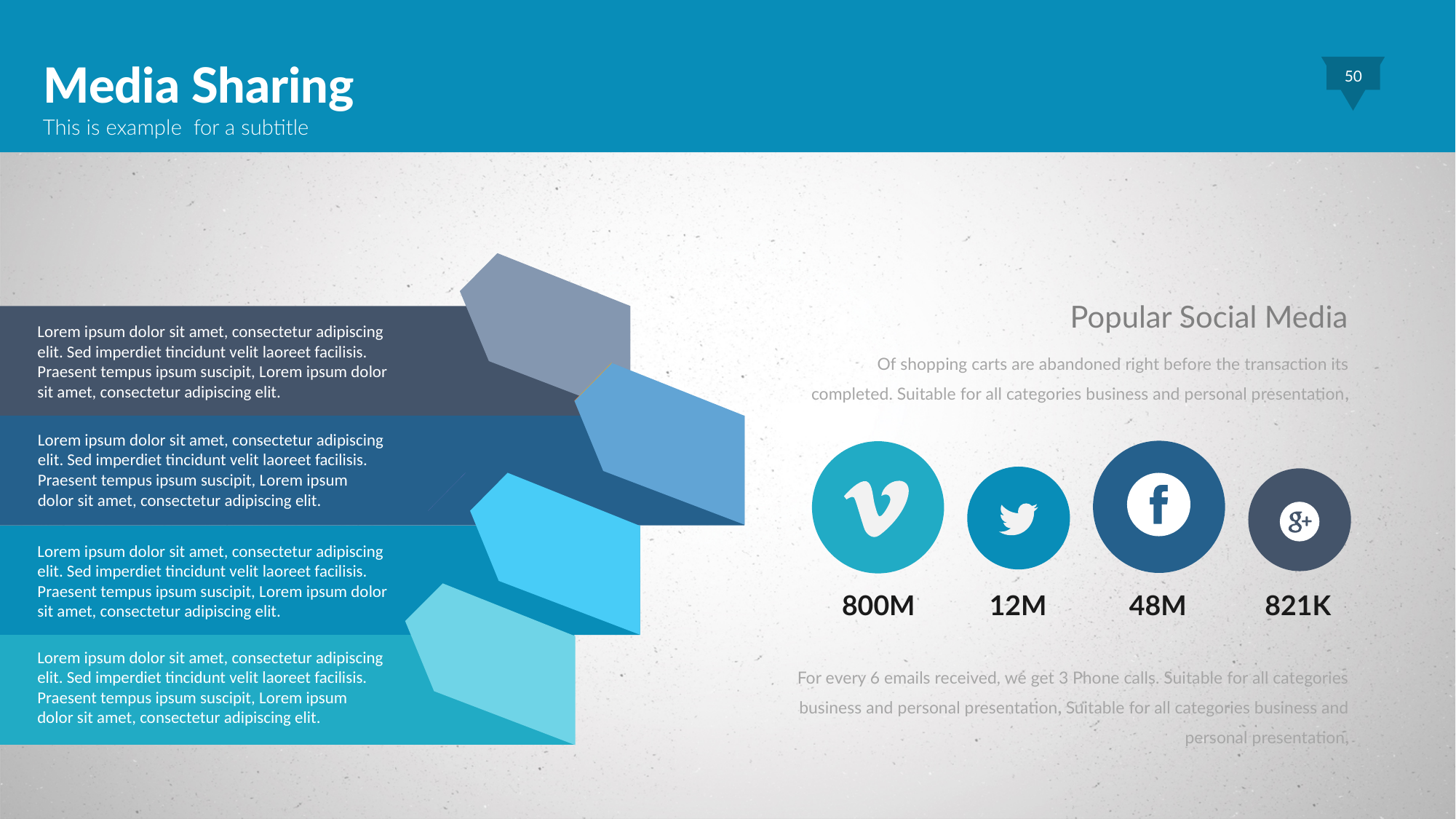

Media Sharing
This is example  for a subtitle

50

Popular Social Media
Lorem ipsum dolor sit amet, consectetur adipiscing elit. Sed imperdiet tincidunt velit laoreet facilisis. Praesent tempus ipsum suscipit, Lorem ipsum dolor sit amet, consectetur adipiscing elit.
Of shopping carts are abandoned right before the transaction its completed. Suitable for all categories business and personal presentation,
Lorem ipsum dolor sit amet, consectetur adipiscing elit. Sed imperdiet tincidunt velit laoreet facilisis. Praesent tempus ipsum suscipit, Lorem ipsum dolor sit amet, consectetur adipiscing elit.

Lorem ipsum dolor sit amet, consectetur adipiscing elit. Sed imperdiet tincidunt velit laoreet facilisis. Praesent tempus ipsum suscipit, Lorem ipsum dolor sit amet, consectetur adipiscing elit.
800M
12M
48M
821K
Lorem ipsum dolor sit amet, consectetur adipiscing elit. Sed imperdiet tincidunt velit laoreet facilisis. Praesent tempus ipsum suscipit, Lorem ipsum dolor sit amet, consectetur adipiscing elit.
For every 6 emails received, we get 3 Phone calls. Suitable for all categories business and personal presentation, Suitable for all categories business and personal presentation,